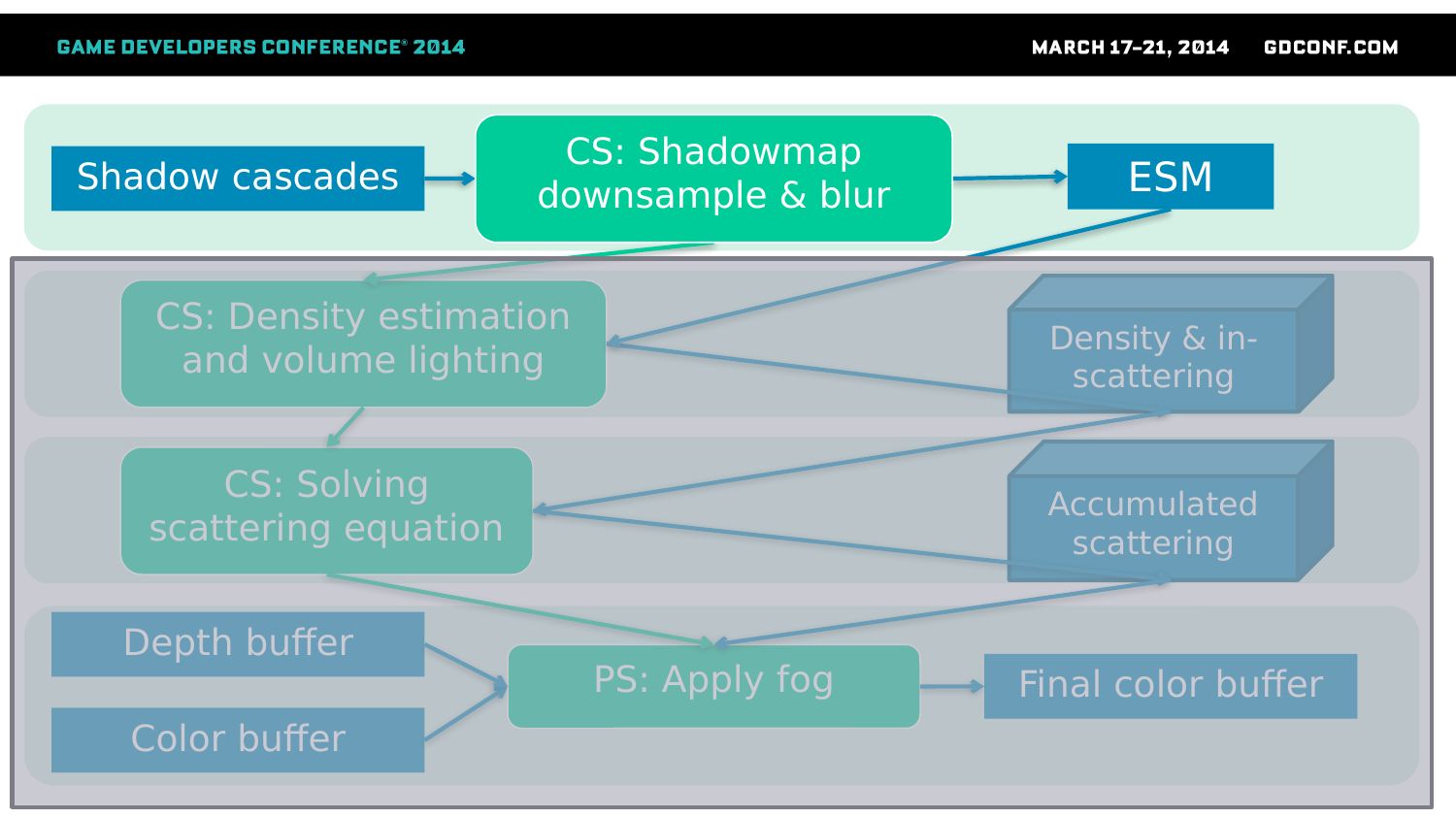

CS: Shadowmap downsample & blur

ESM
Shadow cascades

Density & in-scattering
CS: Density estimation and volume lighting

Accumulated scattering
CS: Solving scattering equation

Depth buffer
PS: Apply fog

Final color buffer
Color buffer